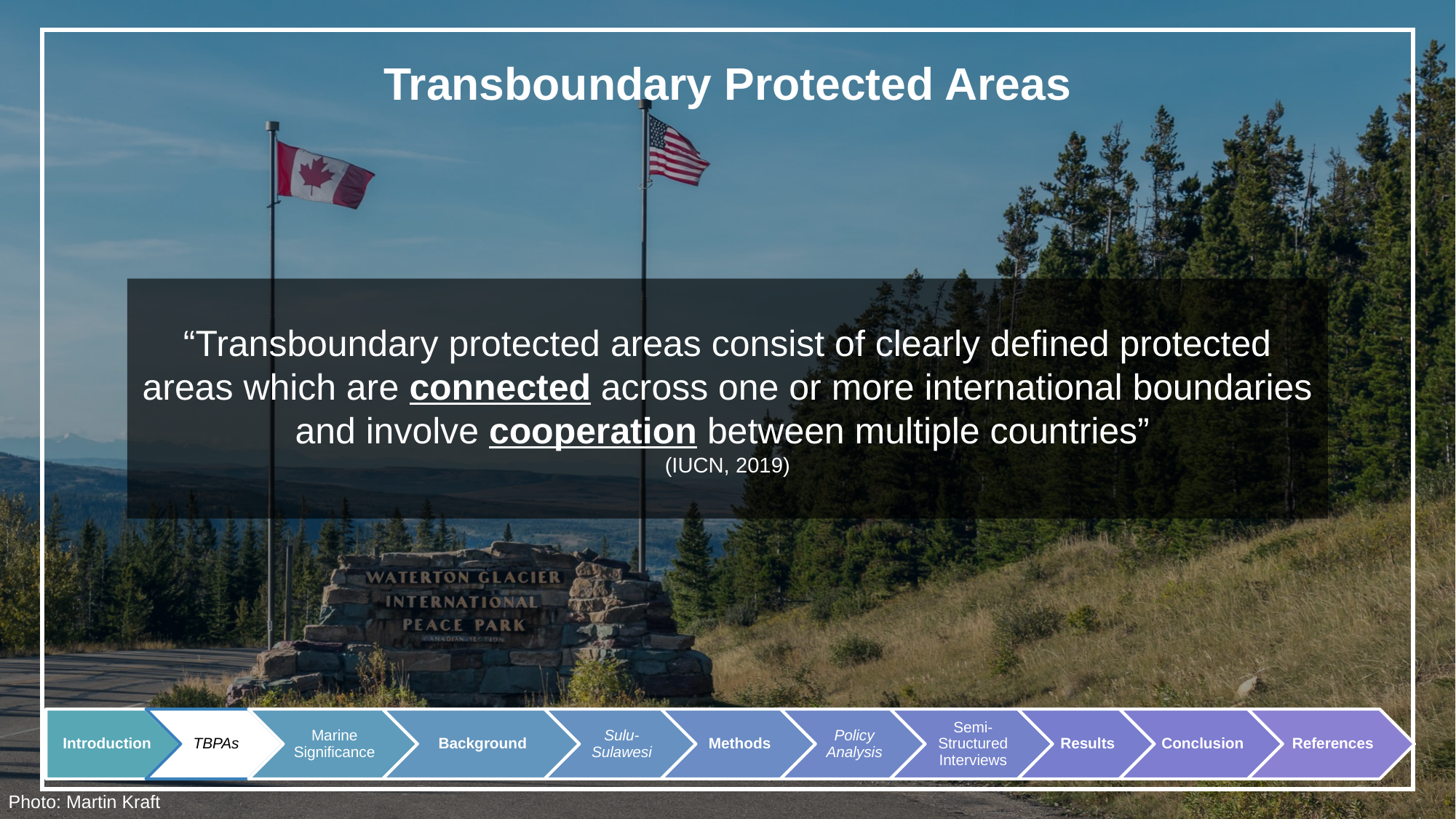

# Transboundary Protected Areas
“Transboundary protected areas consist of clearly defined protected areas which are connected across one or more international boundaries and involve cooperation between multiple countries”
(IUCN, 2019)
Introduction
TBPAs
Marine Significance
Background
Sulu-Sulawesi
Methods
Policy Analysis
Semi-Structured Interviews
Results
Conclusion
References
Photo: Martin Kraft